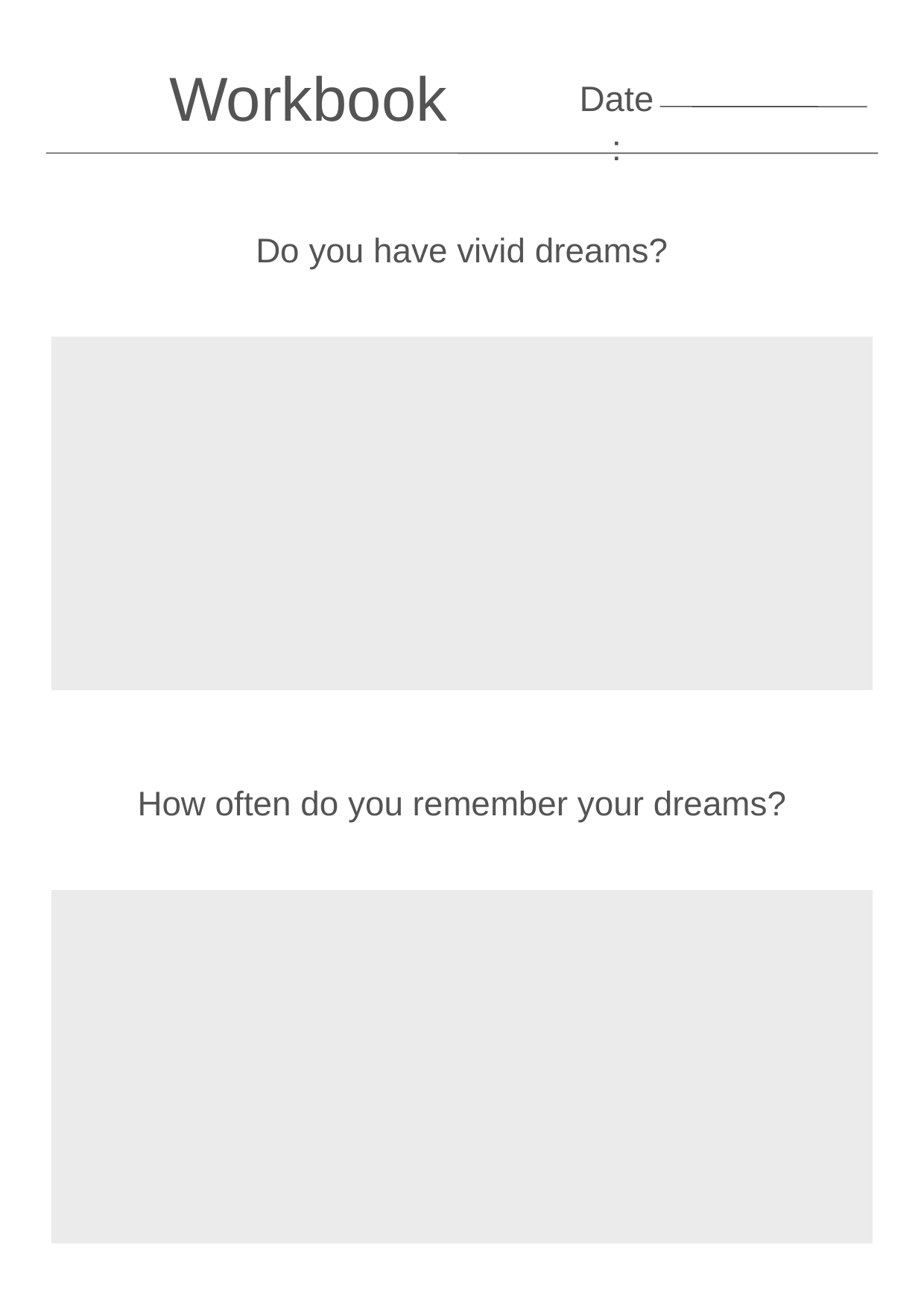

Workbook
Date:

Do you have vivid dreams?

How often do you remember your dreams?